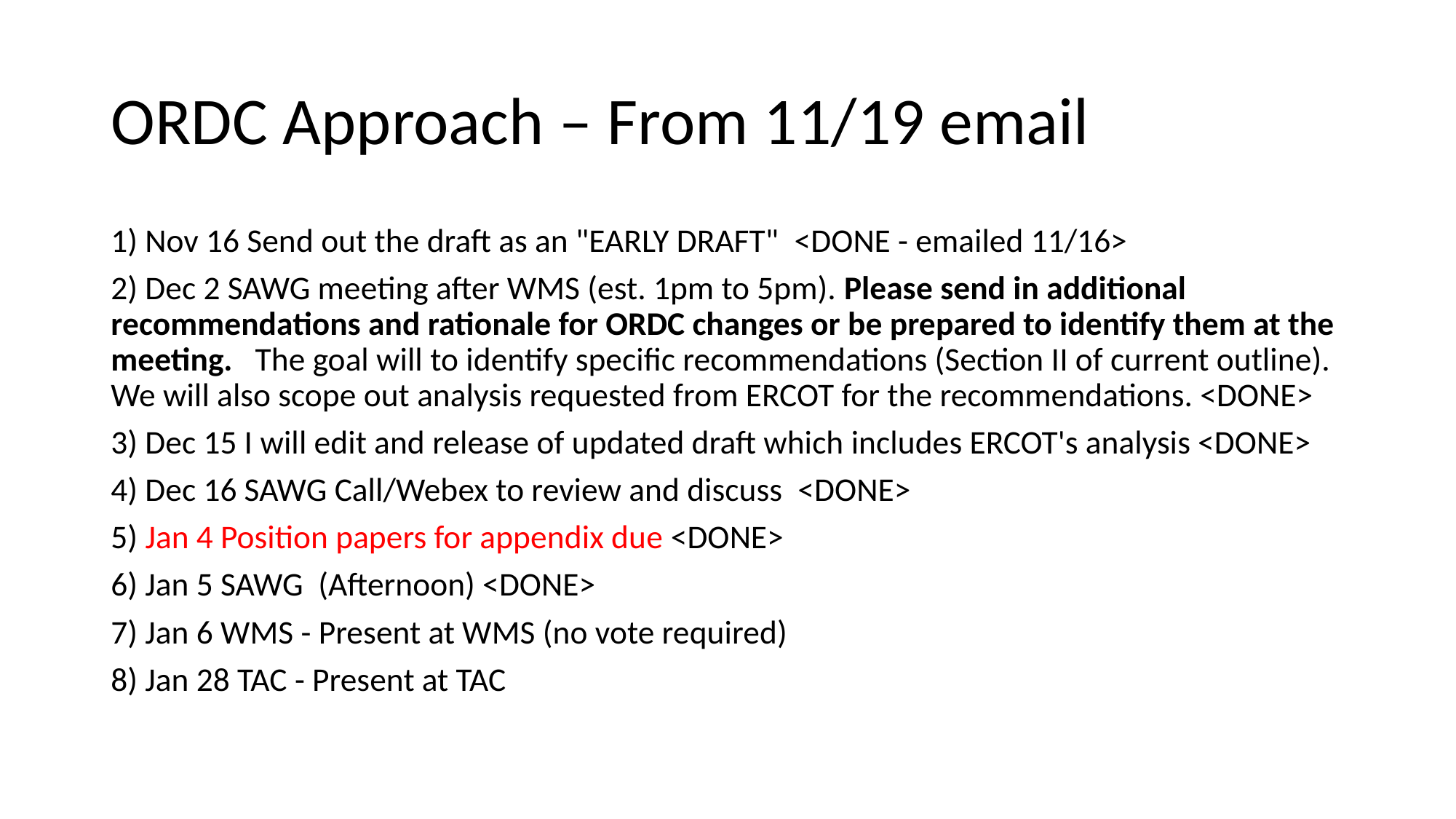

# ORDC Approach – From 11/19 email
1) Nov 16 Send out the draft as an "EARLY DRAFT"  <DONE - emailed 11/16>
2) Dec 2 SAWG meeting after WMS (est. 1pm to 5pm). Please send in additional recommendations and rationale for ORDC changes or be prepared to identify them at the meeting.   The goal will to identify specific recommendations (Section II of current outline).  We will also scope out analysis requested from ERCOT for the recommendations. <DONE>
3) Dec 15 I will edit and release of updated draft which includes ERCOT's analysis <DONE>
4) Dec 16 SAWG Call/Webex to review and discuss  <DONE>
5) Jan 4 Position papers for appendix due <DONE>
6) Jan 5 SAWG  (Afternoon) <DONE>
7) Jan 6 WMS - Present at WMS (no vote required)
8) Jan 28 TAC - Present at TAC